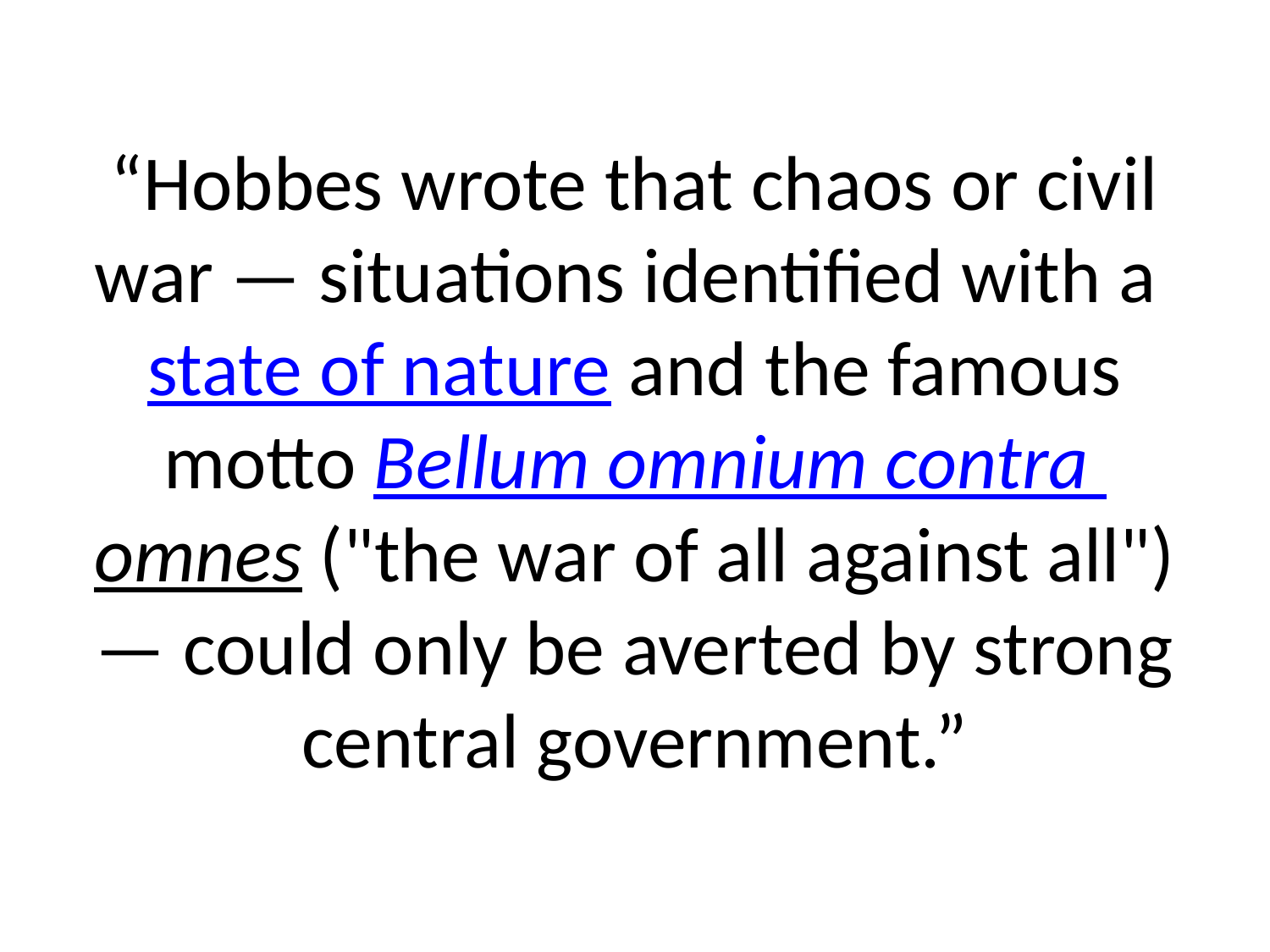

# “Hobbes wrote that chaos or civil war — situations identified with a state of nature and the famous motto Bellum omnium contra omnes ("the war of all against all") — could only be averted by strong central government.”